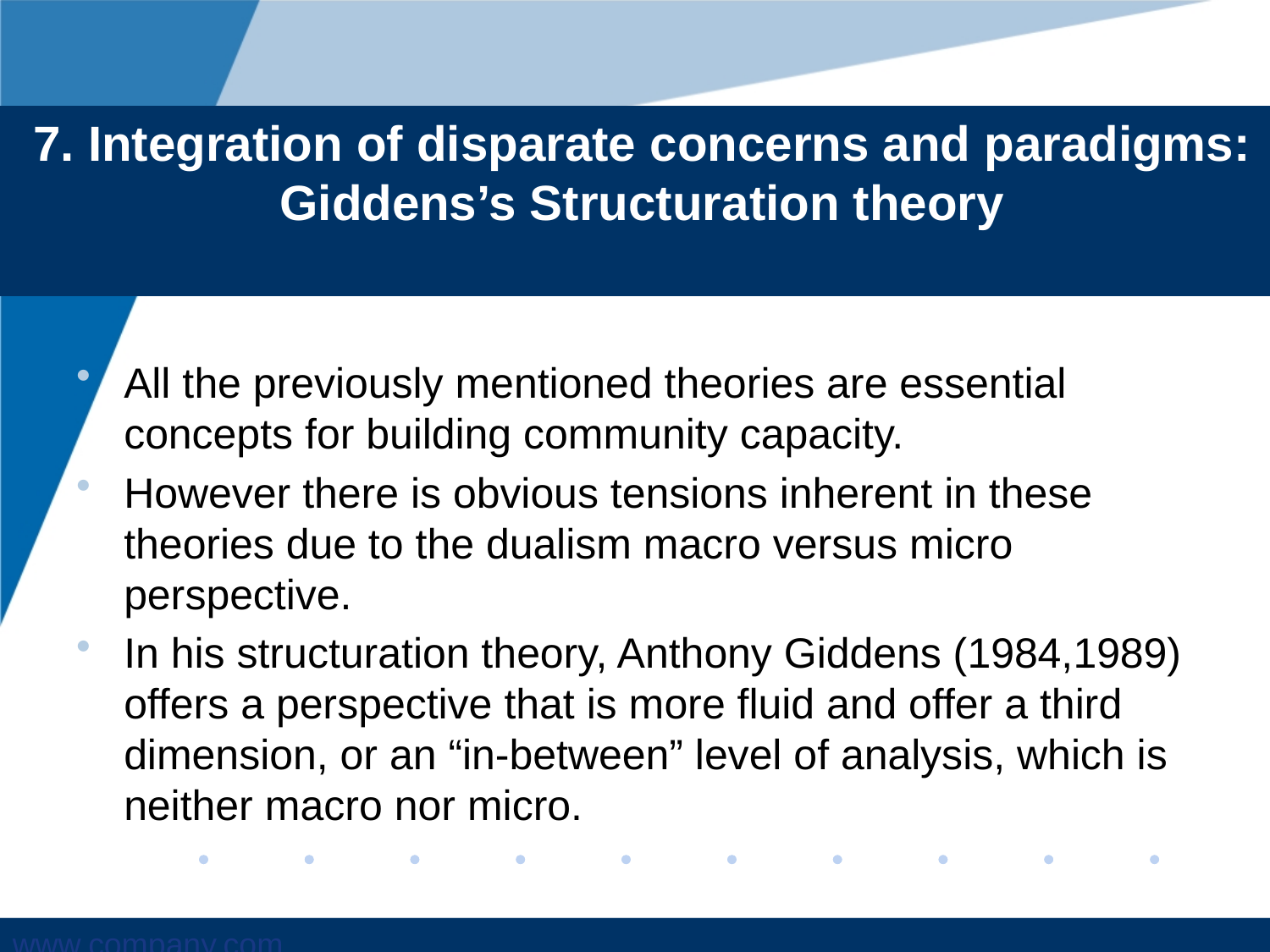

# 7. Integration of disparate concerns and paradigms: Giddens’s Structuration theory
All the previously mentioned theories are essential concepts for building community capacity.
However there is obvious tensions inherent in these theories due to the dualism macro versus micro perspective.
In his structuration theory, Anthony Giddens (1984,1989) offers a perspective that is more fluid and offer a third dimension, or an “in-between” level of analysis, which is neither macro nor micro.